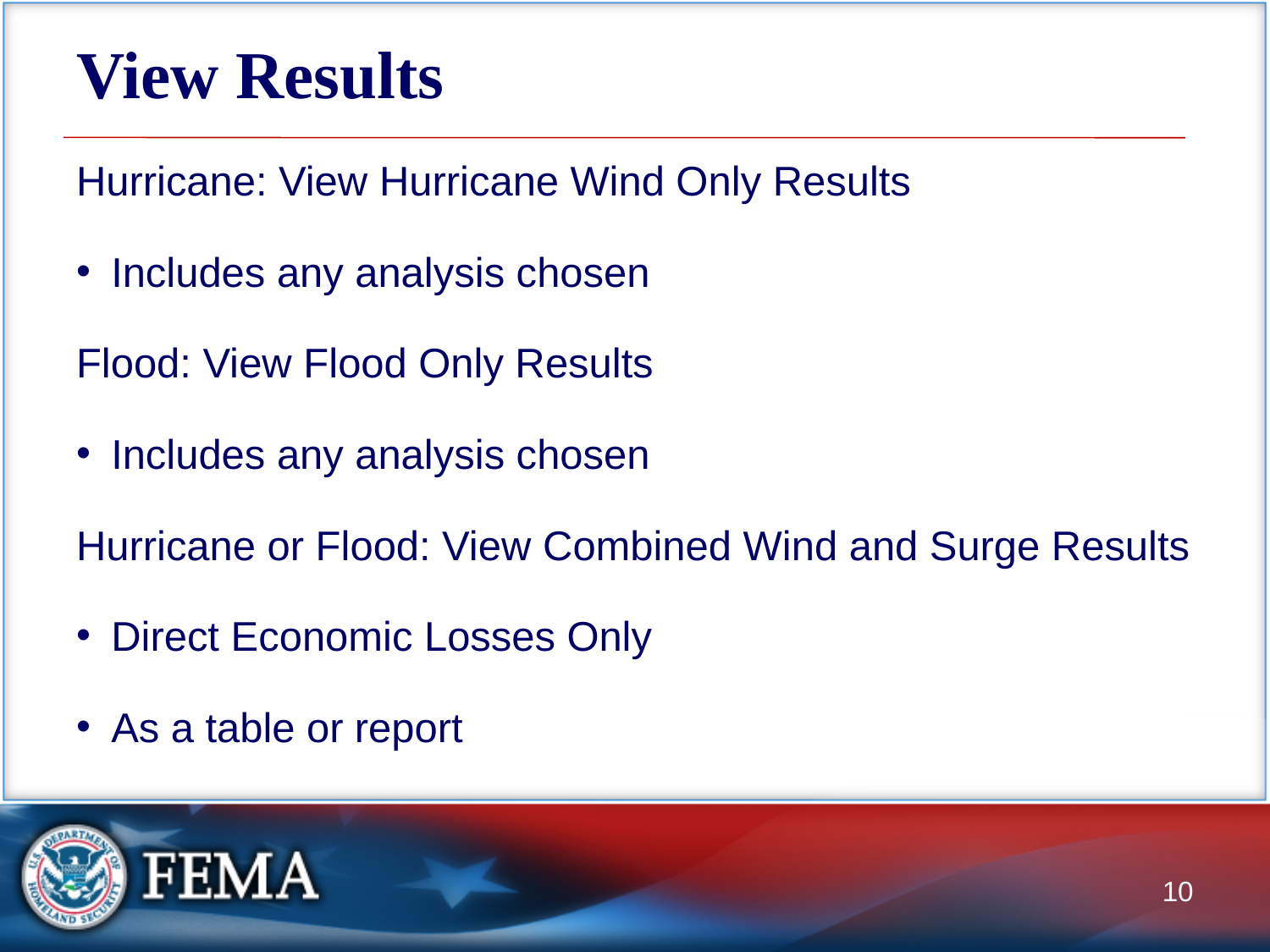

# View Results
Hurricane: View Hurricane Wind Only Results
Includes any analysis chosen
Flood: View Flood Only Results
Includes any analysis chosen
Hurricane or Flood: View Combined Wind and Surge Results
Direct Economic Losses Only
As a table or report
10